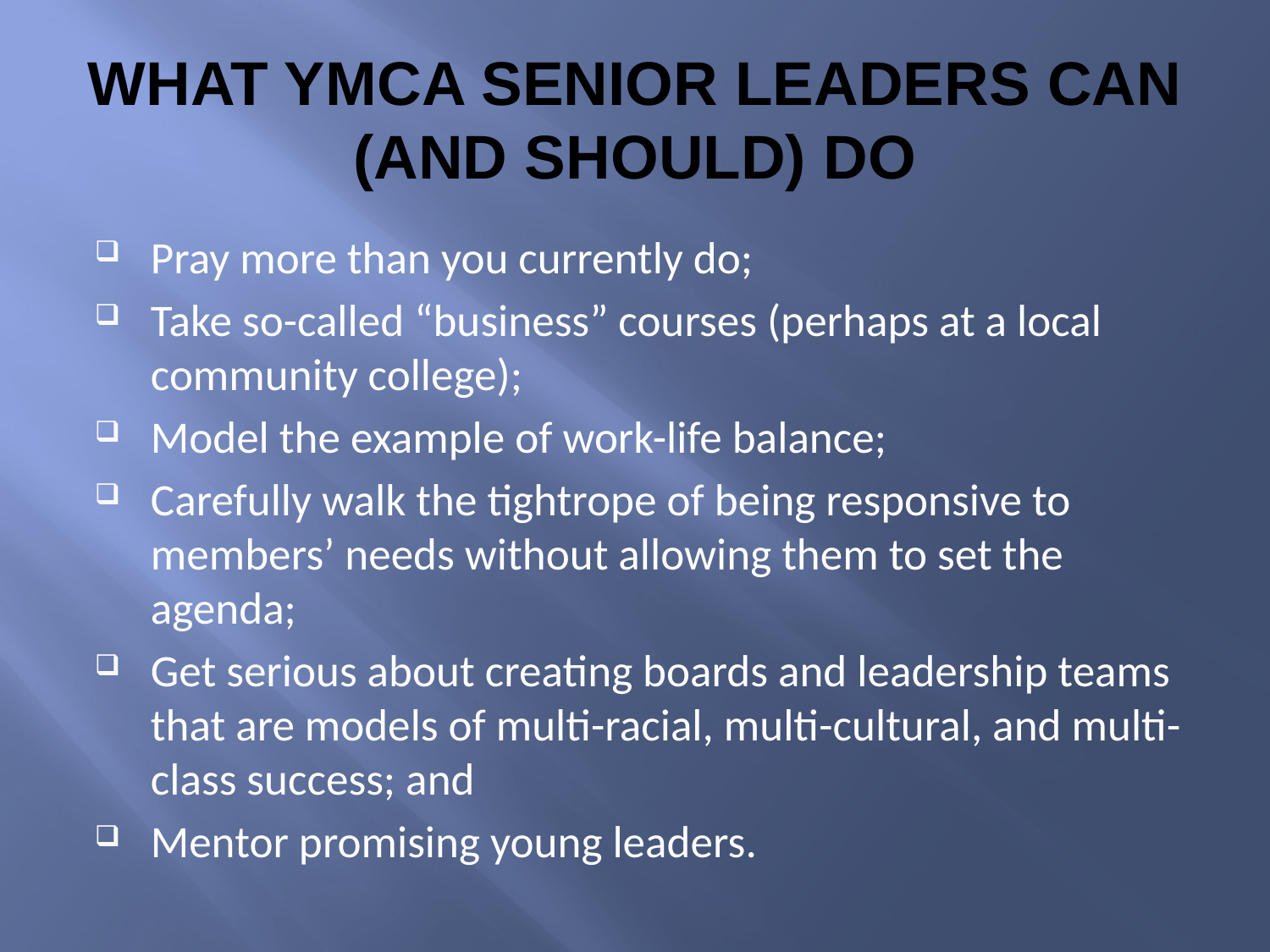

# WHAT YMCA SENIOR LEADERS CAN (AND SHOULD) DO
Pray more than you currently do;
Take so-called “business” courses (perhaps at a local community college);
Model the example of work-life balance;
Carefully walk the tightrope of being responsive to members’ needs without allowing them to set the agenda;
Get serious about creating boards and leadership teams that are models of multi-racial, multi-cultural, and multi-class success; and
Mentor promising young leaders.